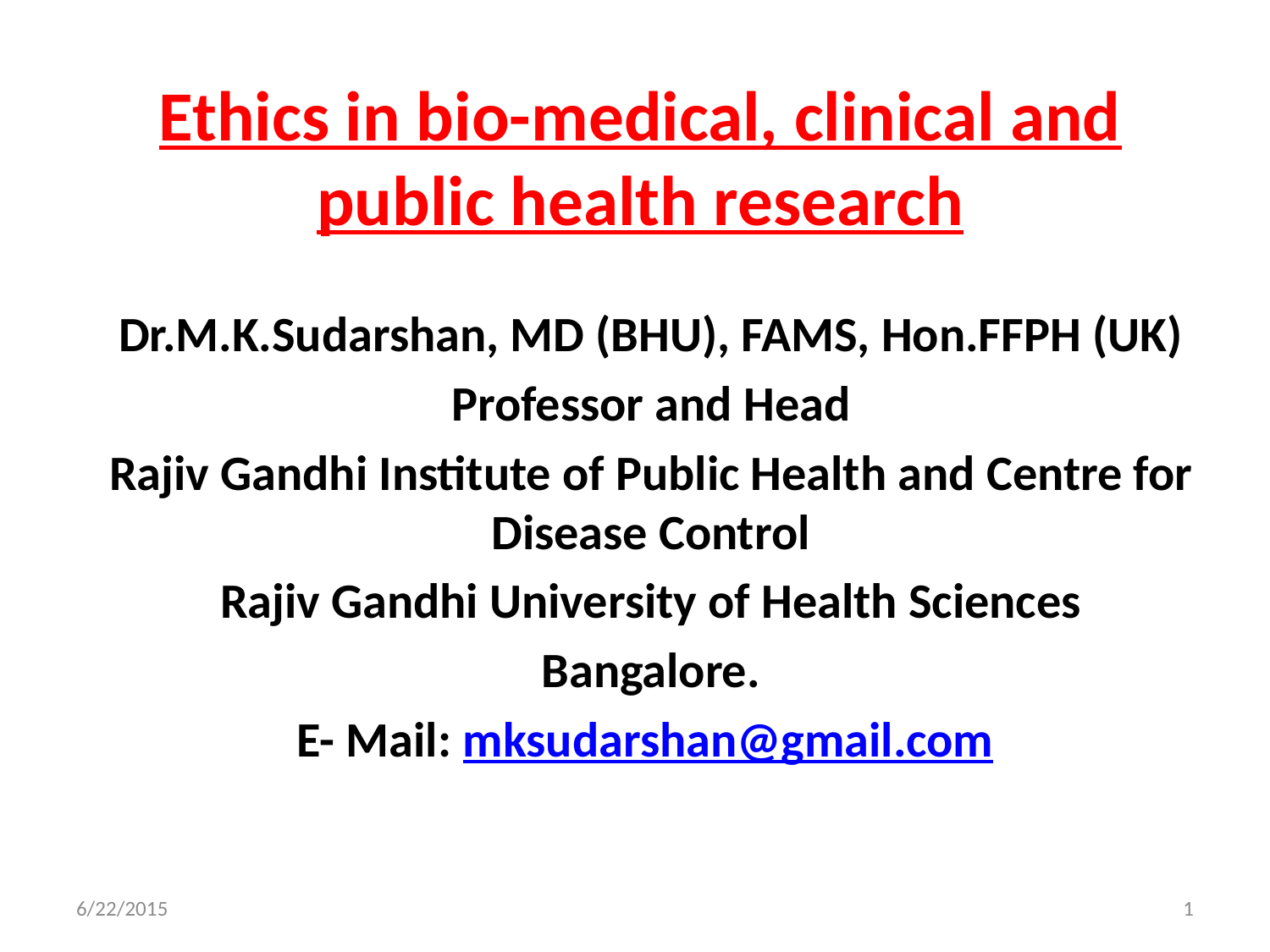

# Ethics in bio-medical, clinical and public health research
Dr.M.K.Sudarshan, MD (BHU), FAMS, Hon.FFPH (UK)
Professor and Head
Rajiv Gandhi Institute of Public Health and Centre for Disease Control
Rajiv Gandhi University of Health Sciences
Bangalore.
E- Mail: mksudarshan@gmail.com

6/22/2015
1